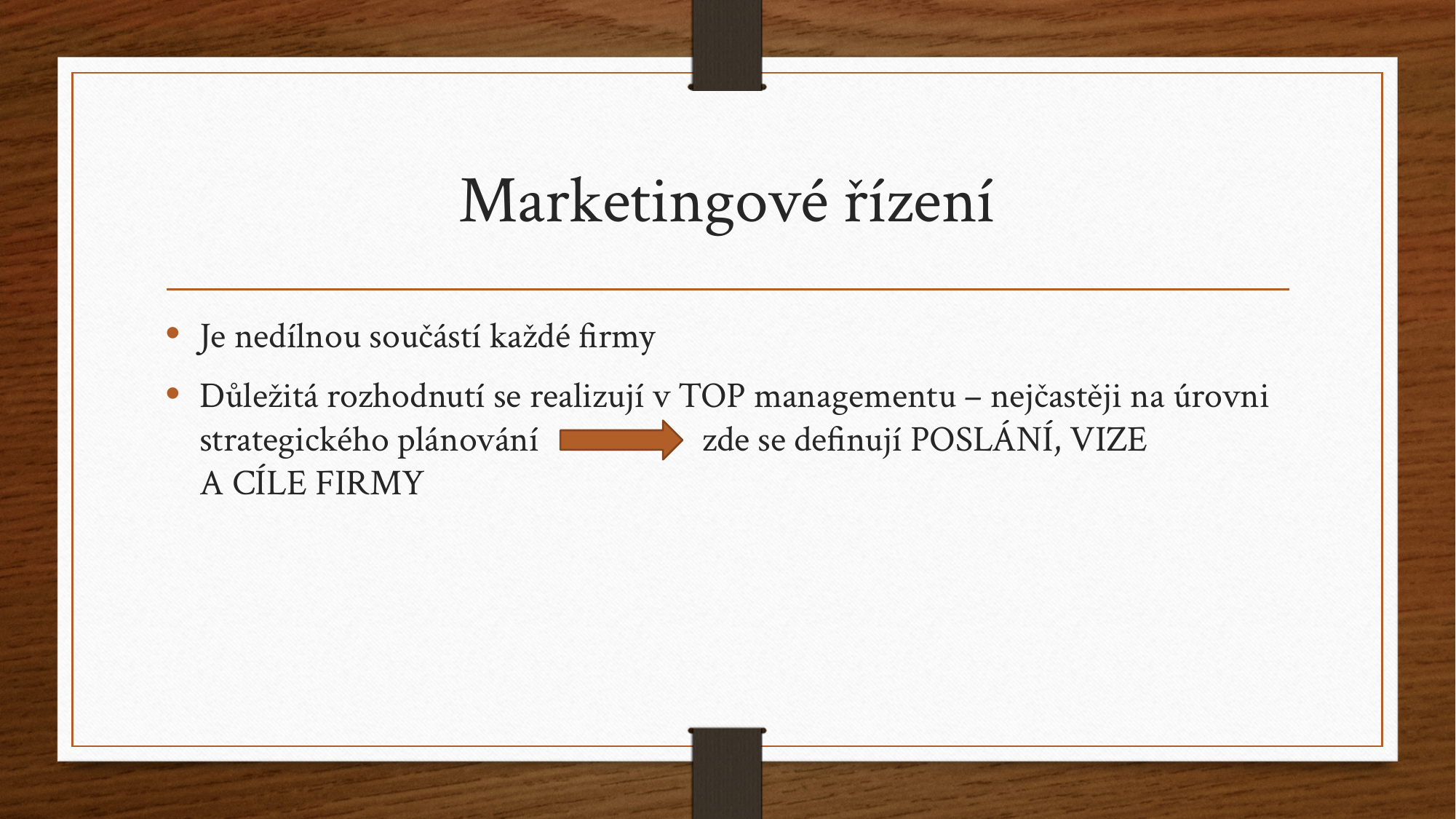

# Marketingové řízení
Je nedílnou součástí každé firmy
Důležitá rozhodnutí se realizují v TOP managementu – nejčastěji na úrovni strategického plánování                    zde se definují POSLÁNÍ, VIZE
A CÍLE FIRMY